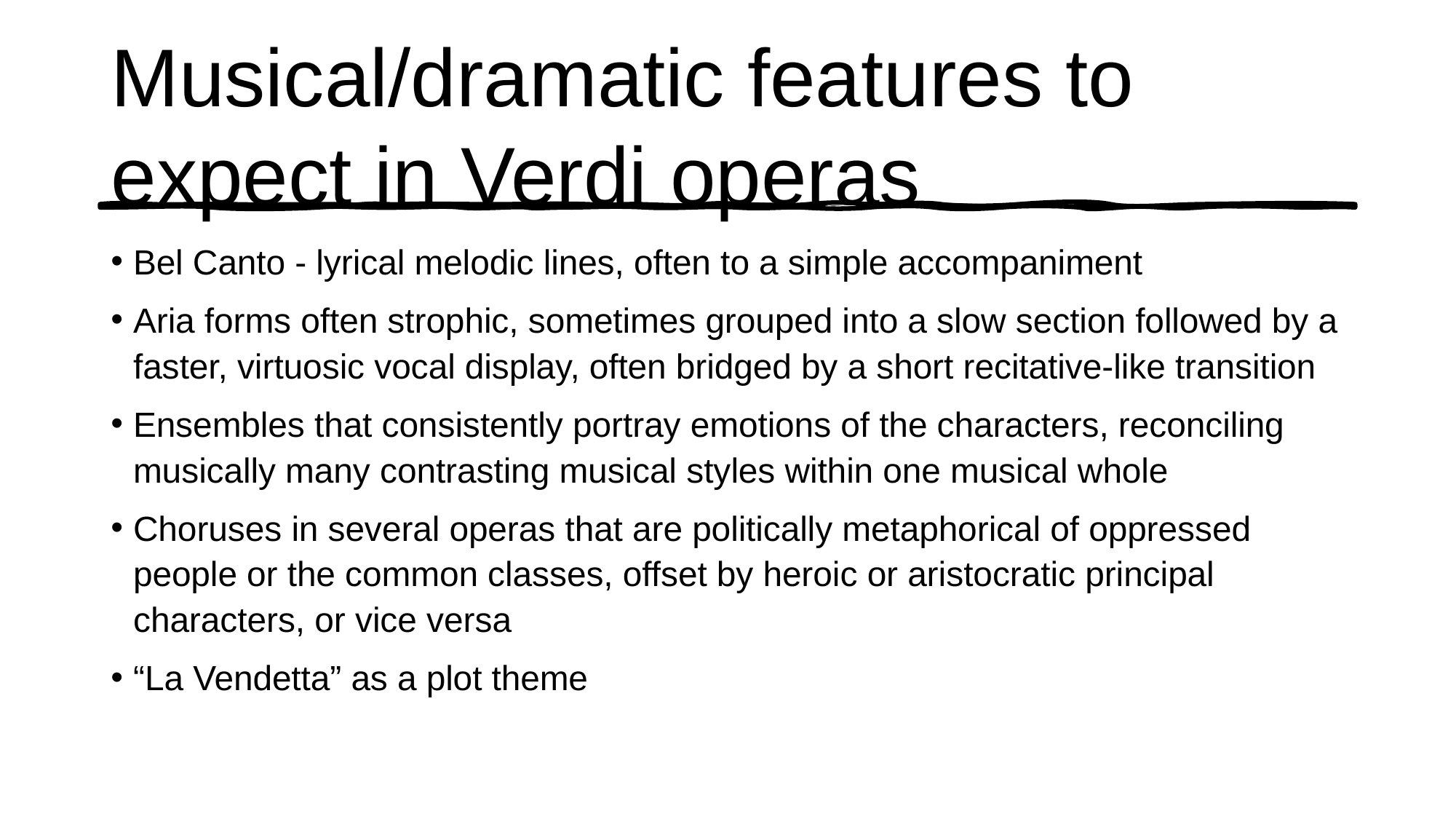

# Musical/dramatic features to expect in Verdi operas
Bel Canto - lyrical melodic lines, often to a simple accompaniment
Aria forms often strophic, sometimes grouped into a slow section followed by a faster, virtuosic vocal display, often bridged by a short recitative-like transition
Ensembles that consistently portray emotions of the characters, reconciling musically many contrasting musical styles within one musical whole
Choruses in several operas that are politically metaphorical of oppressed people or the common classes, offset by heroic or aristocratic principal characters, or vice versa
“La Vendetta” as a plot theme